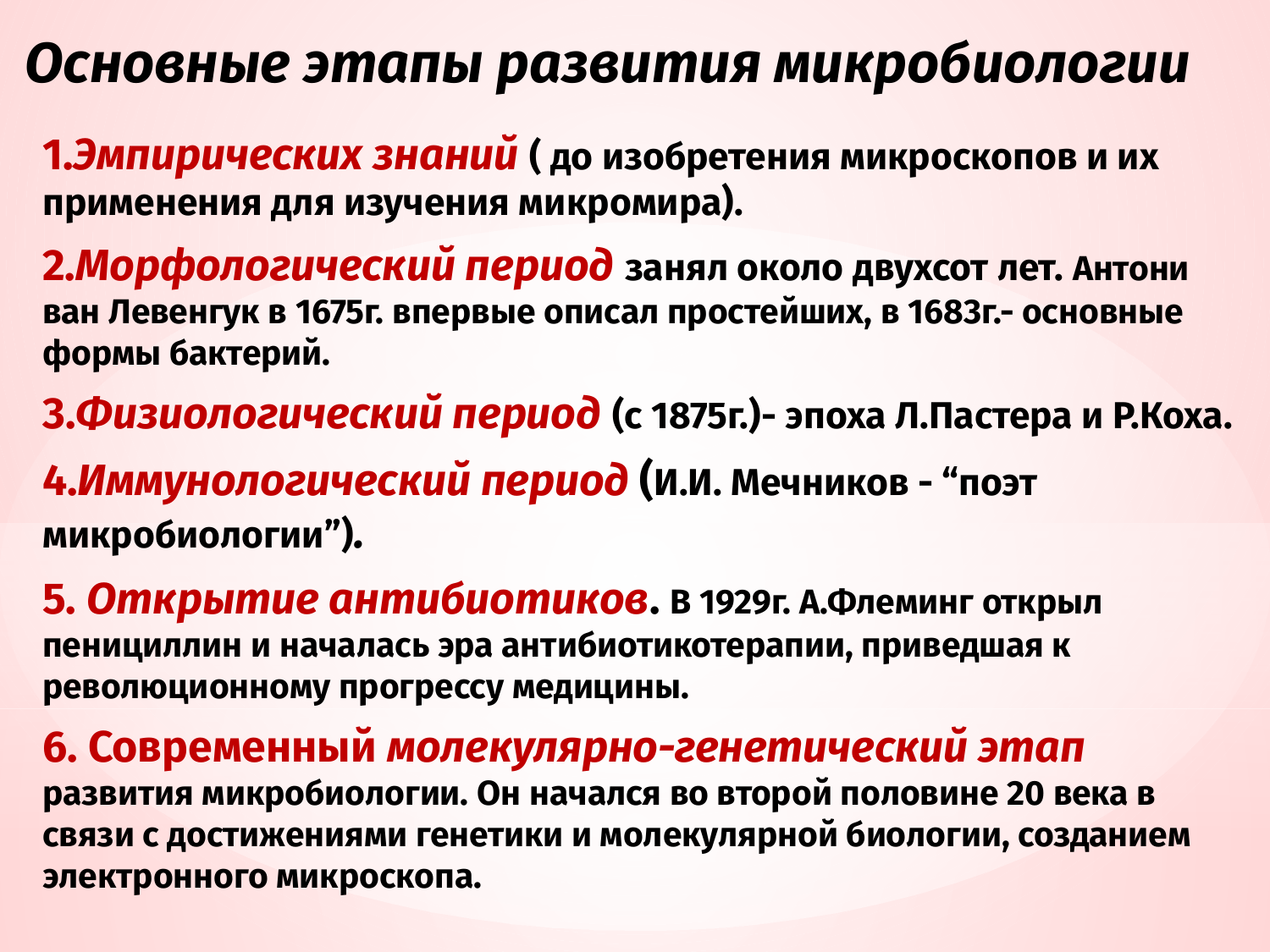

# Основные этапы развития микробиологии
1.Эмпирических знаний ( до изобретения микроскопов и их применения для изучения микромира).
2.Морфологический период занял около двухсот лет. Антони ван Левенгук в 1675г. впервые описал простейших, в 1683г.- основные формы бактерий.
3.Физиологический период (с 1875г.)- эпоха Л.Пастера и Р.Коха.
4.Иммунологический период (И.И. Мечников - “поэт микробиологии”).
5. Открытие антибиотиков. В 1929г. А.Флеминг открыл пенициллин и началась эра антибиотикотерапии, приведшая к революционному прогрессу медицины.
6. Современный молекулярно-генетический этап развития микробиологии. Он начался во второй половине 20 века в связи с достижениями генетики и молекулярной биологии, созданием электронного микроскопа.